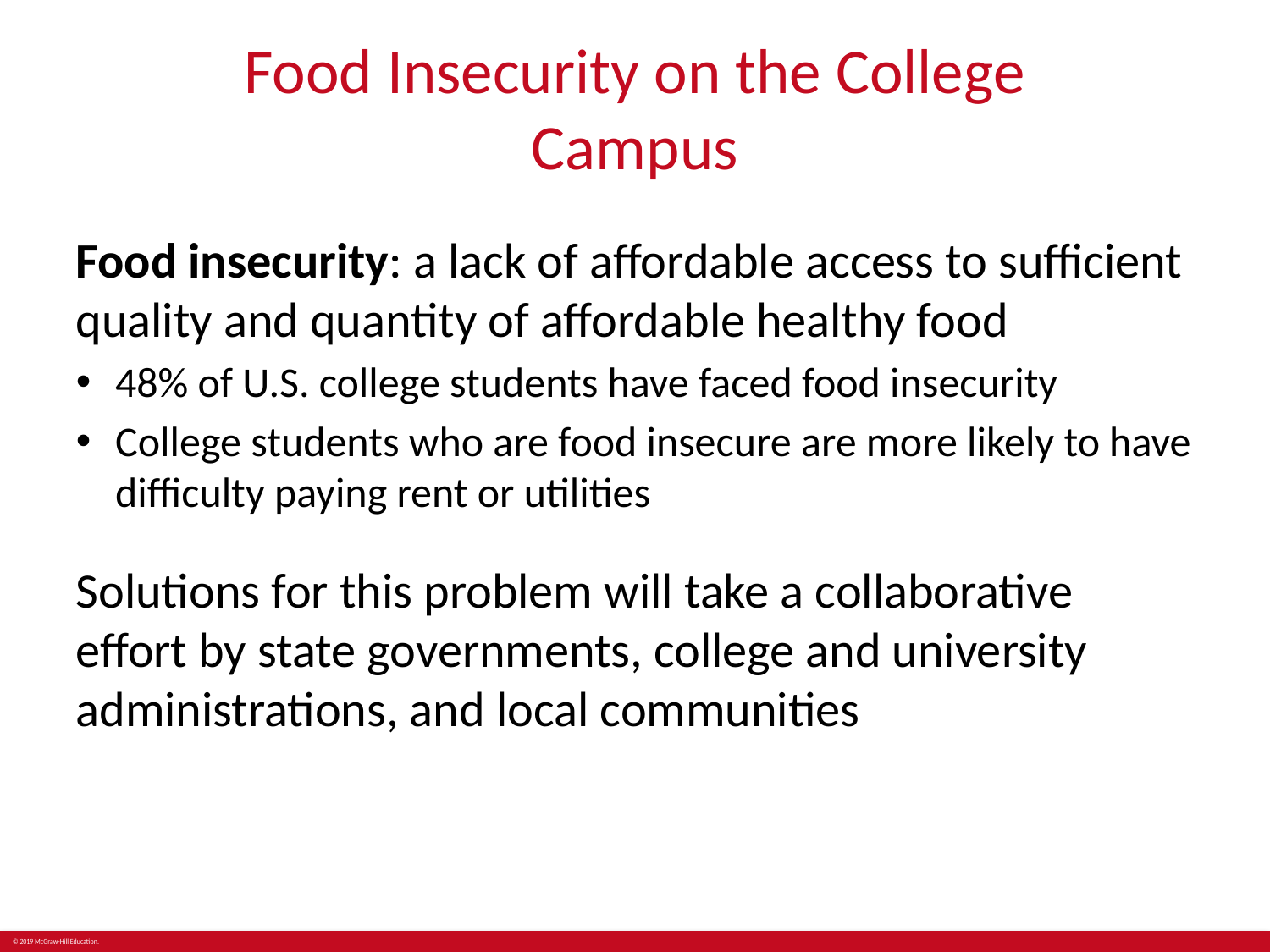

# Food Insecurity on the College Campus
Food insecurity: a lack of affordable access to sufficient quality and quantity of affordable healthy food
48% of U.S. college students have faced food insecurity
College students who are food insecure are more likely to have difficulty paying rent or utilities
Solutions for this problem will take a collaborative effort by state governments, college and university administrations, and local communities